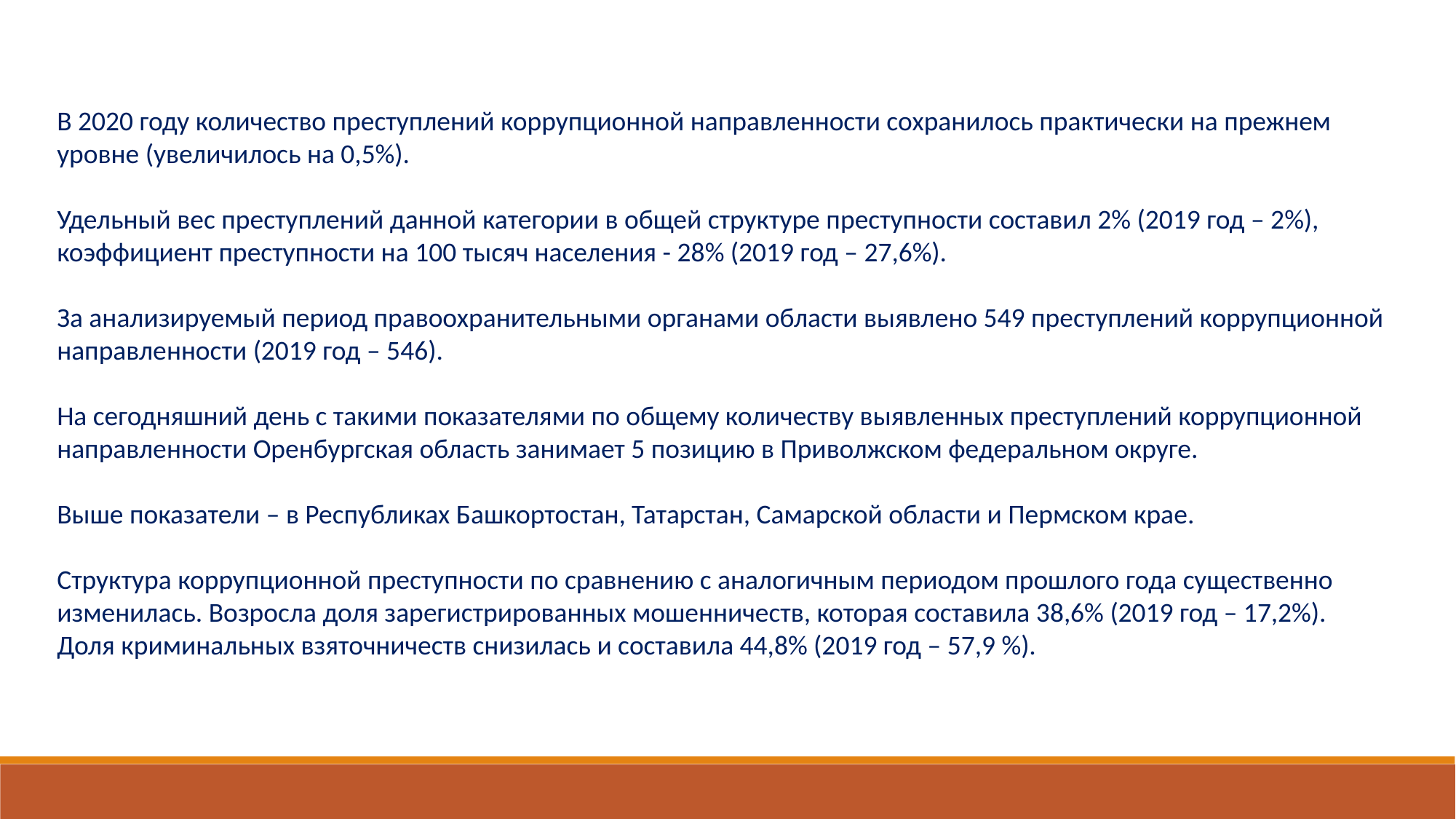

В 2020 году количество преступлений коррупционной направленности сохранилось практически на прежнем уровне (увеличилось на 0,5%).

Удельный вес преступлений данной категории в общей структуре преступности составил 2% (2019 год – 2%), коэффициент преступности на 100 тысяч населения - 28% (2019 год – 27,6%).

За анализируемый период правоохранительными органами области выявлено 549 преступлений коррупционной направленности (2019 год – 546).

На сегодняшний день с такими показателями по общему количеству выявленных преступлений коррупционной направленности Оренбургская область занимает 5 позицию в Приволжском федеральном округе.

Выше показатели – в Республиках Башкортостан, Татарстан, Самарской области и Пермском крае.

Структура коррупционной преступности по сравнению с аналогичным периодом прошлого года существенно изменилась. Возросла доля зарегистрированных мошенничеств, которая составила 38,6% (2019 год – 17,2%).
Доля криминальных взяточничеств снизилась и составила 44,8% (2019 год – 57,9 %).